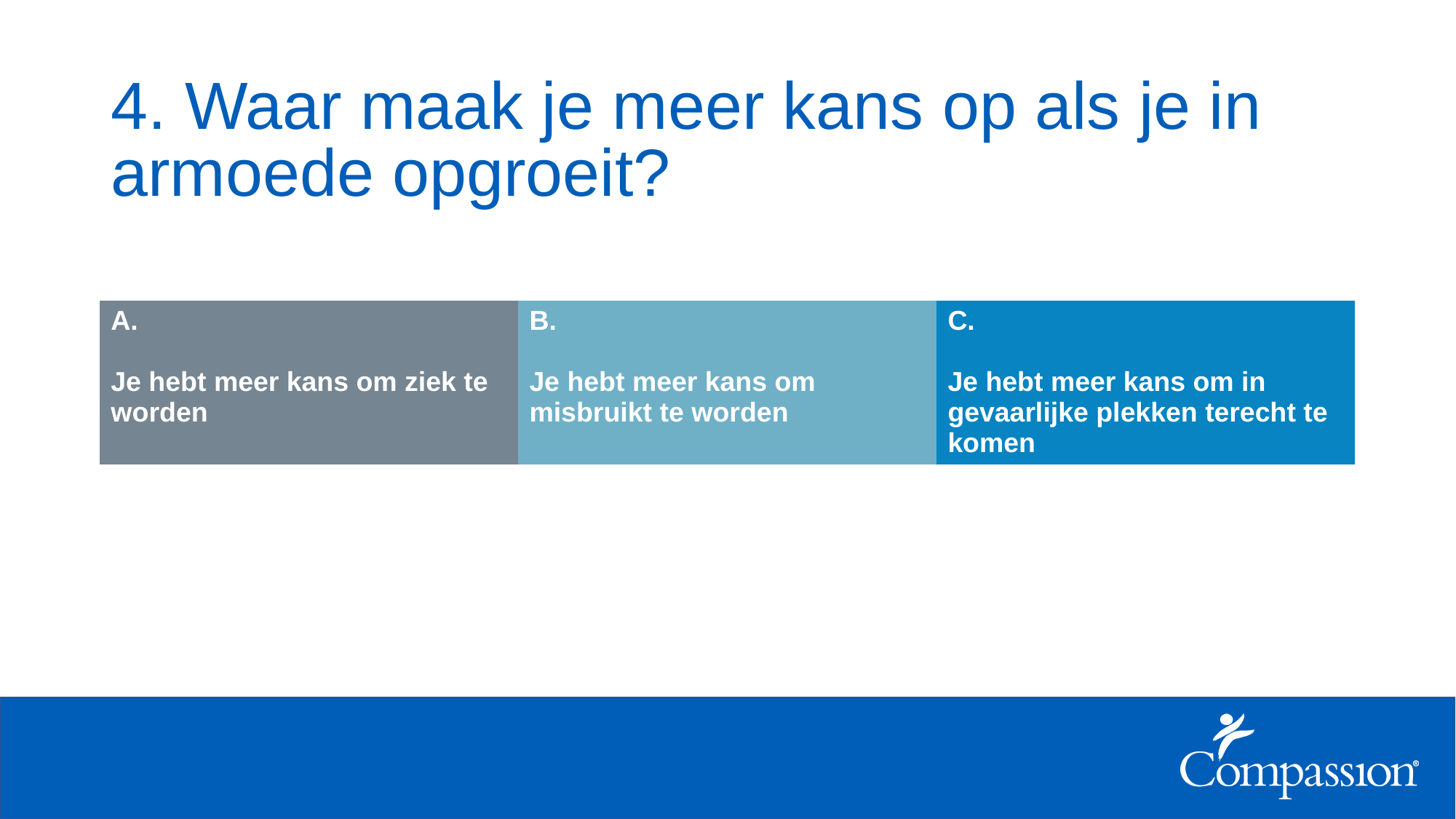

# 4. Waar maak je meer kans op als je in armoede opgroeit?
| A. Je hebt meer kans om ziek te worden | B. Je hebt meer kans om misbruikt te worden | C. Je hebt meer kans om in gevaarlijke plekken terecht te komen |
| --- | --- | --- |